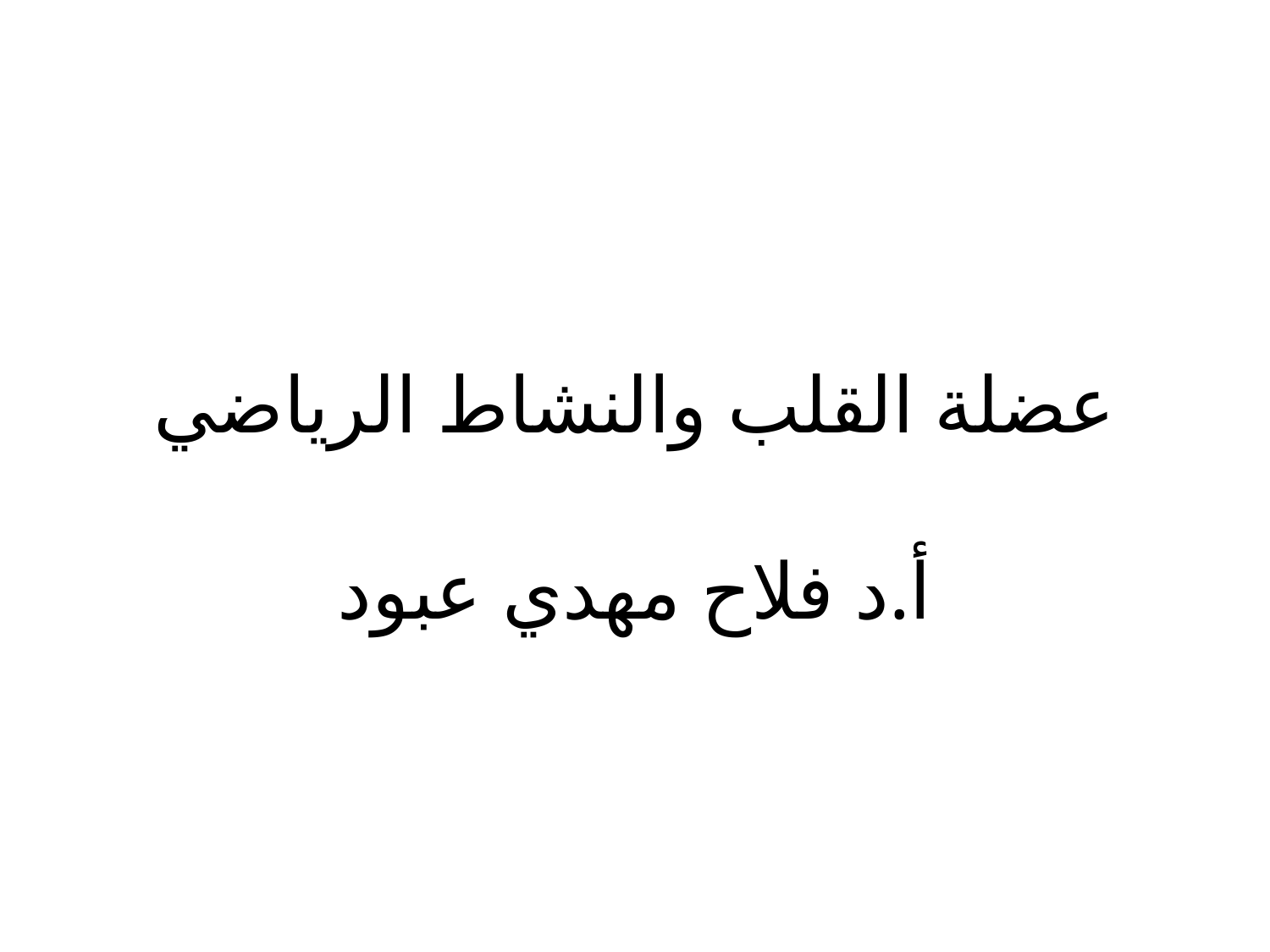

# عضلة القلب والنشاط الرياضي أ.د فلاح مهدي عبود